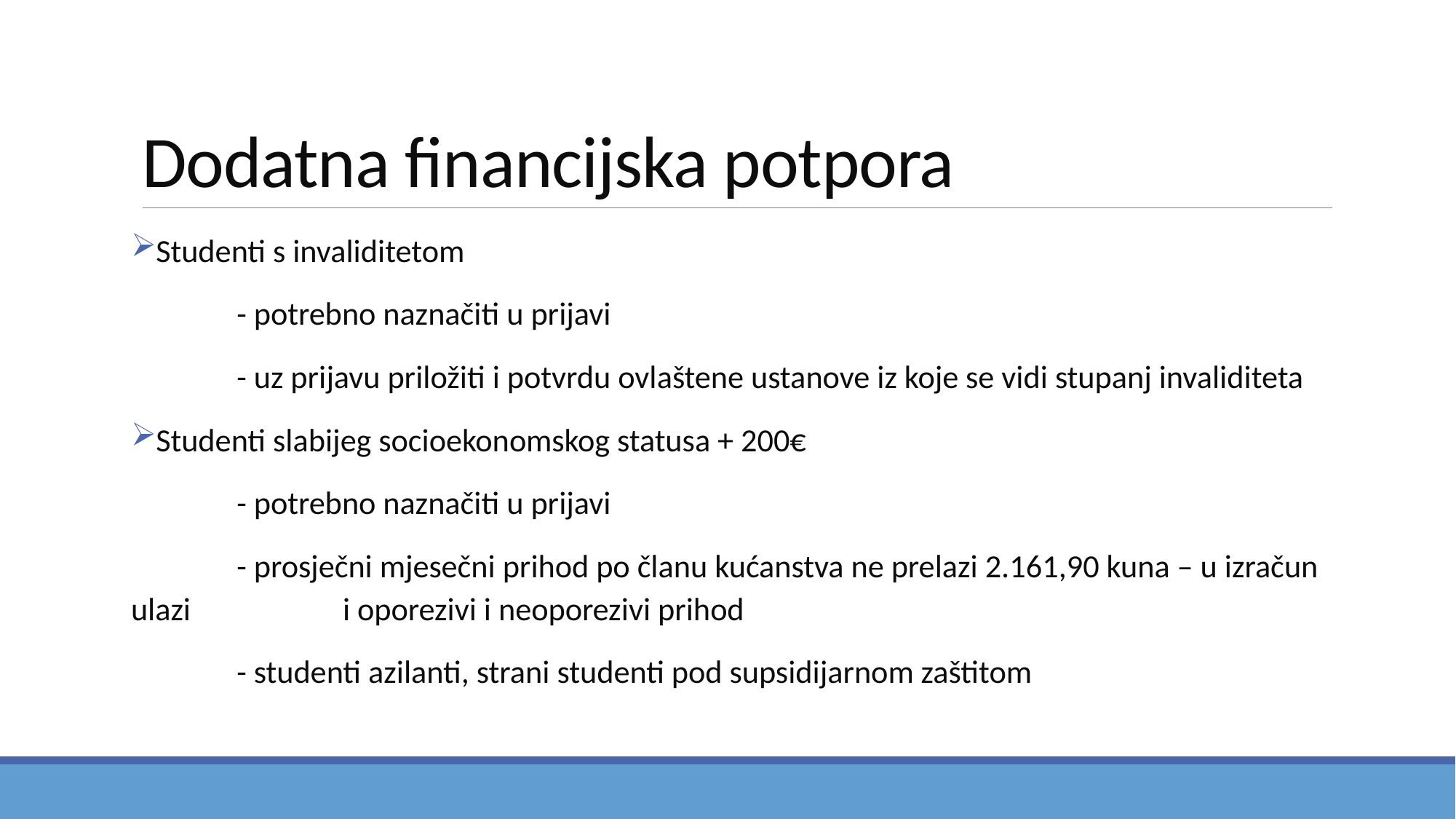

# Dodatna financijska potpora
Studenti s invaliditetom
	- potrebno naznačiti u prijavi
	- uz prijavu priložiti i potvrdu ovlaštene ustanove iz koje se vidi stupanj invaliditeta
Studenti slabijeg socioekonomskog statusa + 200€
	- potrebno naznačiti u prijavi
	- prosječni mjesečni prihod po članu kućanstva ne prelazi 2.161,90 kuna – u izračun ulazi                   	i oporezivi i neoporezivi prihod
	- studenti azilanti, strani studenti pod supsidijarnom zaštitom